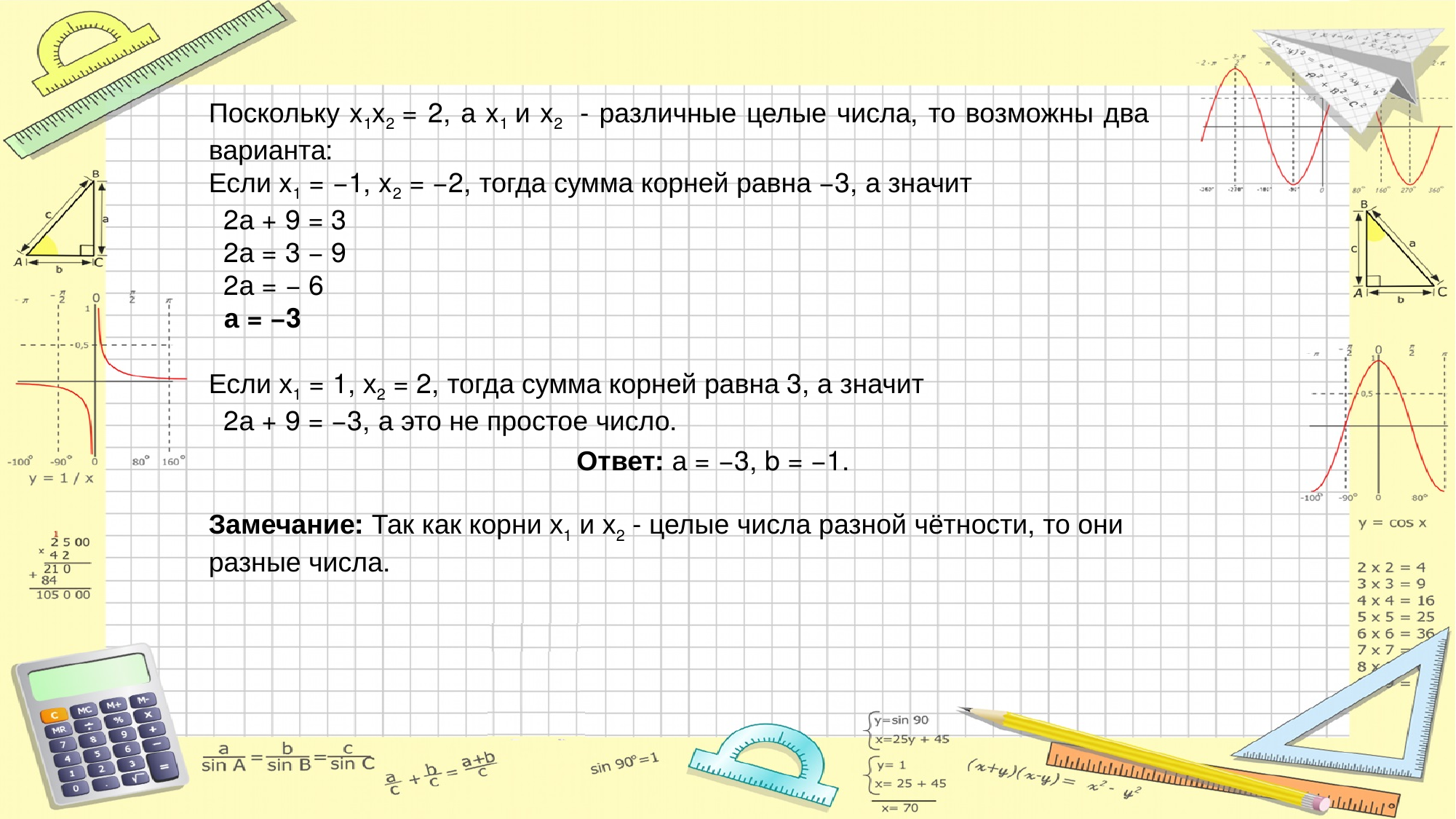

Поскольку x1x2 = 2, а x1 и x2  - различные целые числа, то возможны два варианта:
Если x1 = −1, x2 = −2, тогда сумма корней равна −3, а значит
  2а + 9 = 3
  2а = 3 − 9
  2а = − 6
  а = −3

Если х1 = 1, х2 = 2, тогда сумма корней равна 3, а значит
  2а + 9 = −3, а это не простое число.
Ответ: а = −3, b = −1.
Замечание: Так как корни х1 и х2 - целые числа разной чётности, то они разные числа.